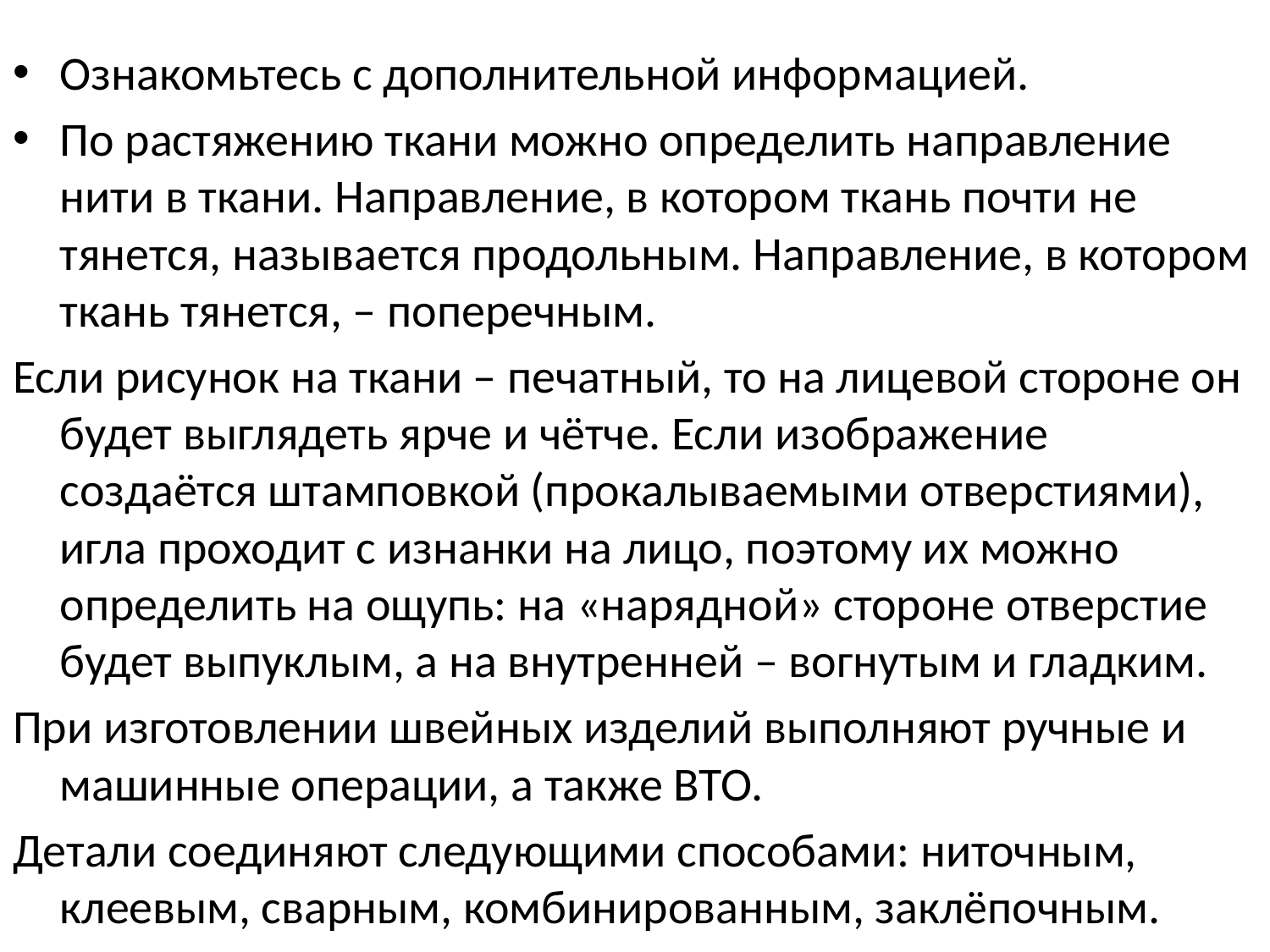

Ознакомьтесь с дополнительной информацией.
По растяжению ткани можно определить направление нити в ткани. Направление, в котором ткань почти не тянется, называется продольным. Направление, в котором ткань тянется, – поперечным.
Если рисунок на ткани – печатный, то на лицевой стороне он будет выглядеть ярче и чётче. Если изображение создаётся штамповкой (прокалываемыми отверстиями), игла проходит с изнанки на лицо, поэтому их можно определить на ощупь: на «нарядной» стороне отверстие будет выпуклым, а на внутренней – вогнутым и гладким.
При изготовлении швейных изделий выполняют ручные и машинные операции, а также ВТО.
Детали соединяют следующими способами: ниточным, клеевым, сварным, комбинированным, заклёпочным.